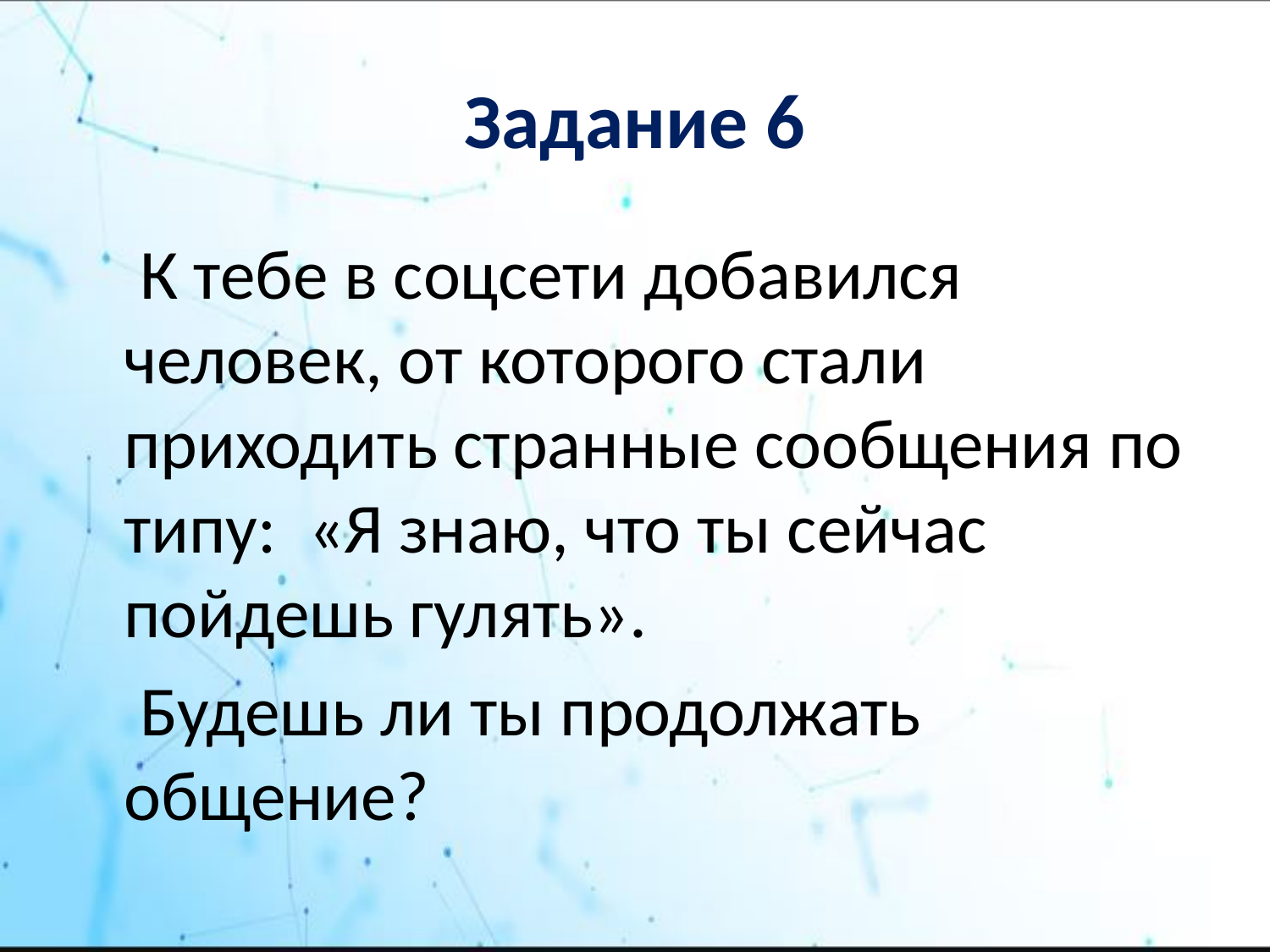

# Задание 6
    К тебе в соцсети добавился человек, от которого стали приходить странные сообщения по типу:  «Я знаю, что ты сейчас пойдешь гулять».
    Будешь ли ты продолжать общение?